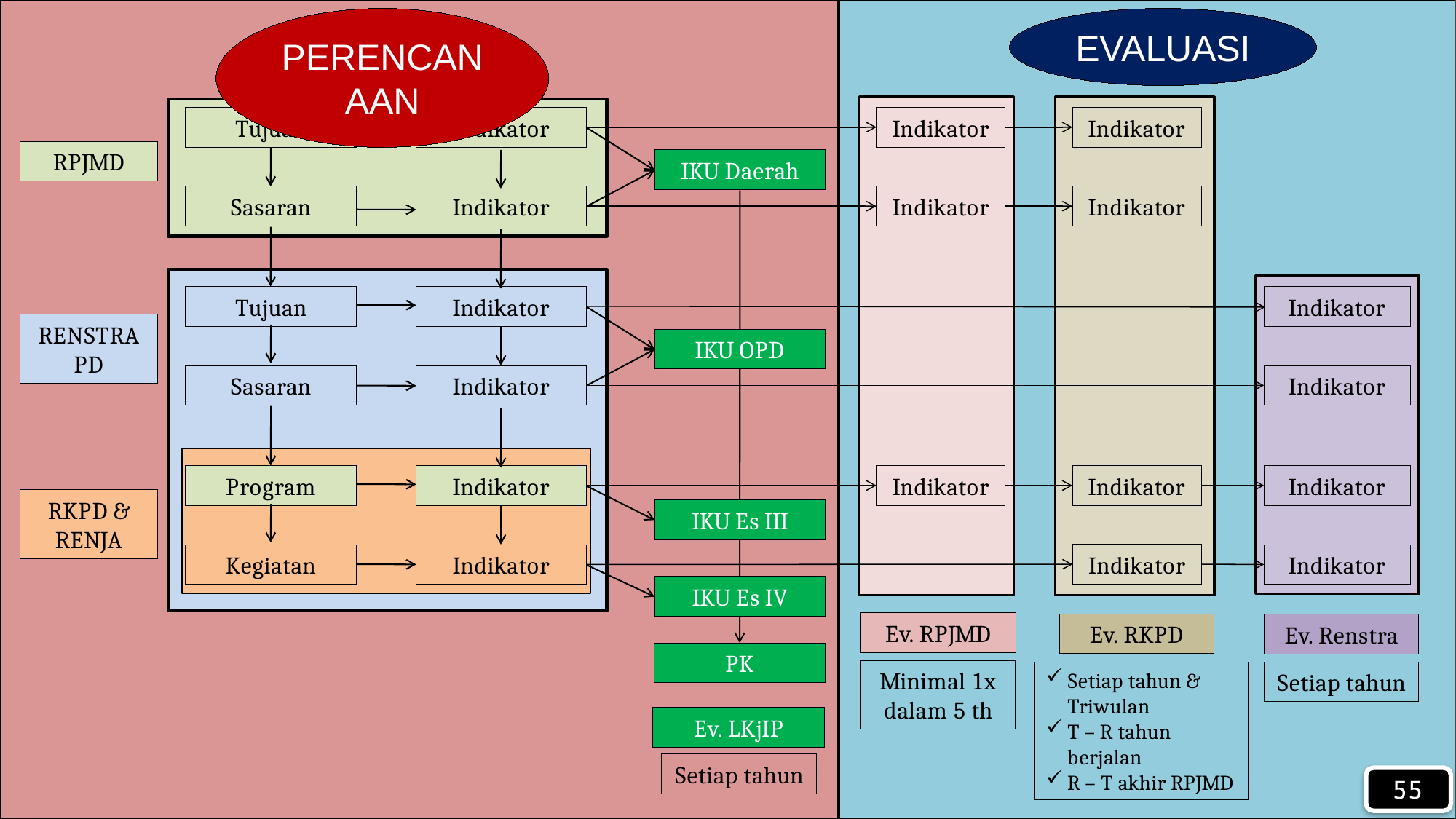

PERENCANAAN

Tujuan
Indikator
RPJMD
IKU Daerah
Sasaran
Indikator

Tujuan
Indikator
RENSTRA PD
IKU OPD
Sasaran
Indikator

Program
Indikator
RKPD & RENJA
IKU Es III
Kegiatan
Indikator
IKU Es IV
PK
Ev. LKjIP
Setiap tahun

EVALUASI

Indikator
Indikator
Indikator
Indikator

Indikator
Indikator
Indikator
Indikator
Indikator
Indikator
Indikator
Ev. RPJMD
Ev. RKPD
Ev. Renstra
Minimal 1x dalam 5 th
Setiap tahun
Setiap tahun &  Triwulan
T – R tahun berjalan
R – T akhir RPJMD
55